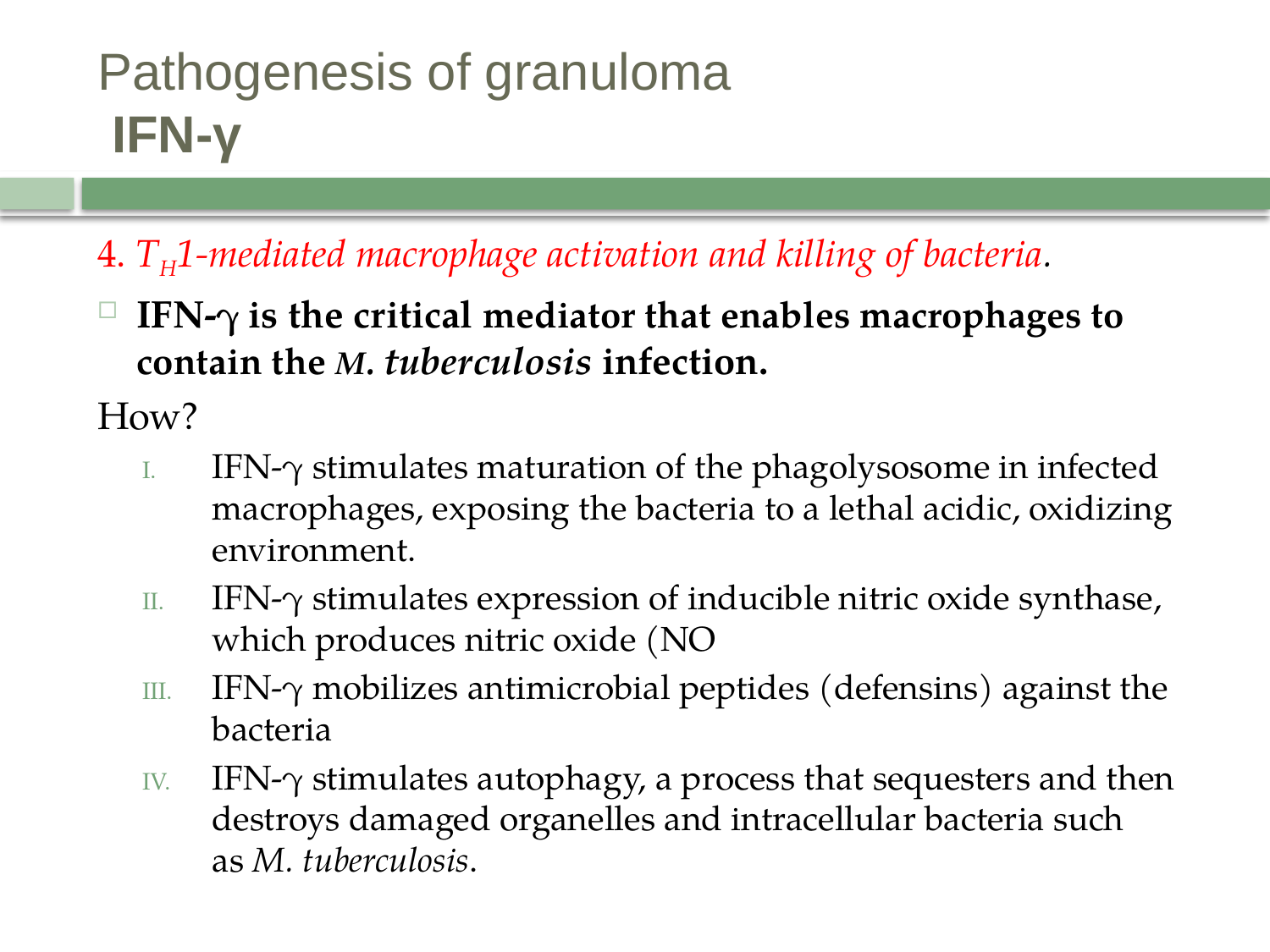

# Pathogenesis of granuloma IFN-γ
4. TH1-mediated macrophage activation and killing of bacteria.
IFN-γ is the critical mediator that enables macrophages to contain the M. tuberculosis infection.
How?
IFN-γ stimulates maturation of the phagolysosome in infected macrophages, exposing the bacteria to a lethal acidic, oxidizing environment.
IFN-γ stimulates expression of inducible nitric oxide synthase, which produces nitric oxide (NO
IFN-γ mobilizes antimicrobial peptides (defensins) against the bacteria
IFN-γ stimulates autophagy, a process that sequesters and then destroys damaged organelles and intracellular bacteria such as M. tuberculosis.